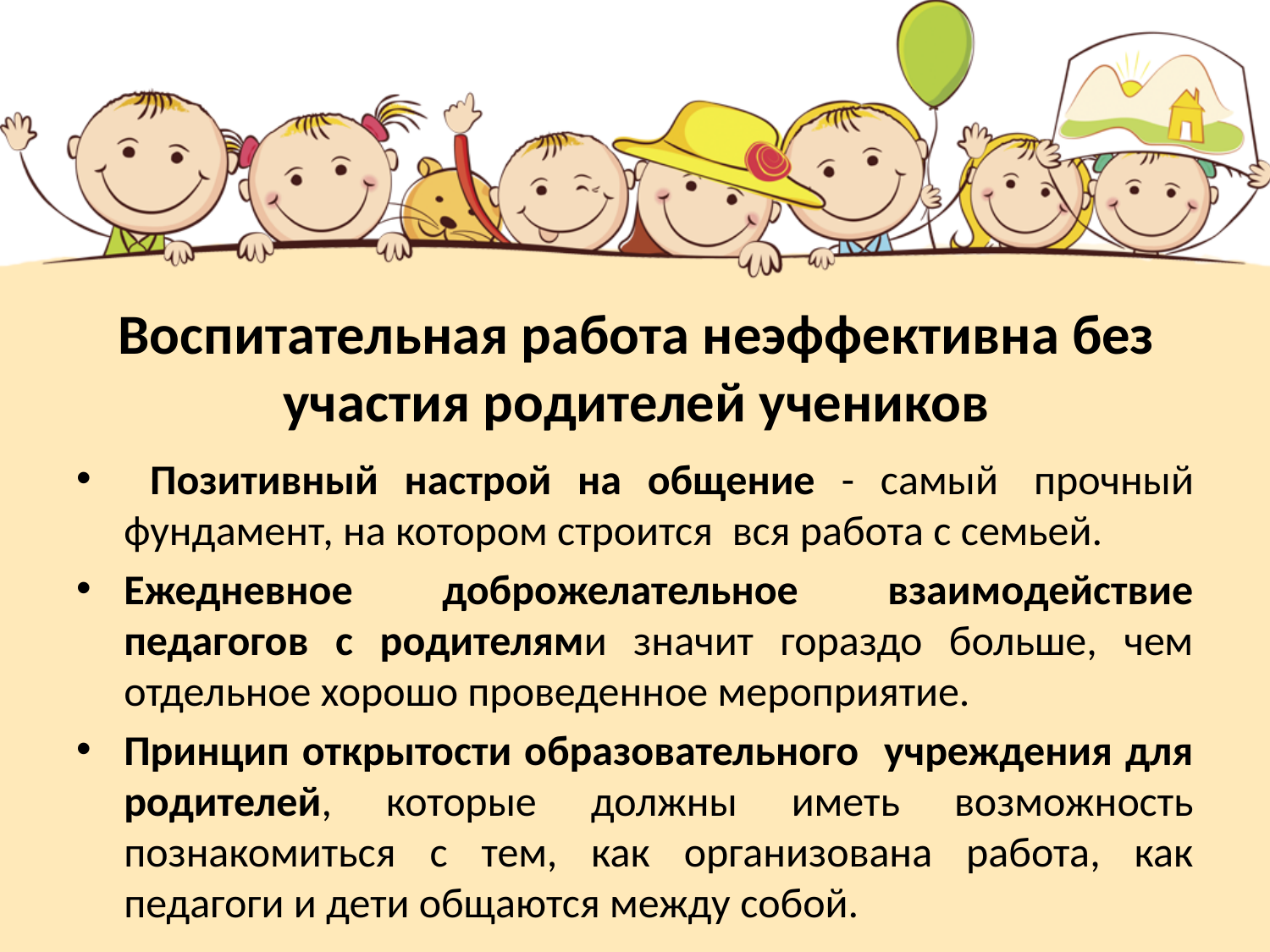

# Воспитательная работа неэффективна без участия родителей учеников
 Позитивный настрой на общение - самый  прочный фундамент, на котором строится  вся работа с семьей.
Ежедневное доброжелательное взаимодействие педагогов с родителями значит гораздо больше, чем отдельное хорошо проведенное мероприятие.
Принцип открытости образовательного  учреждения для родителей, которые должны иметь возможность познакомиться с тем, как организована работа, как педагоги и дети общаются между собой.